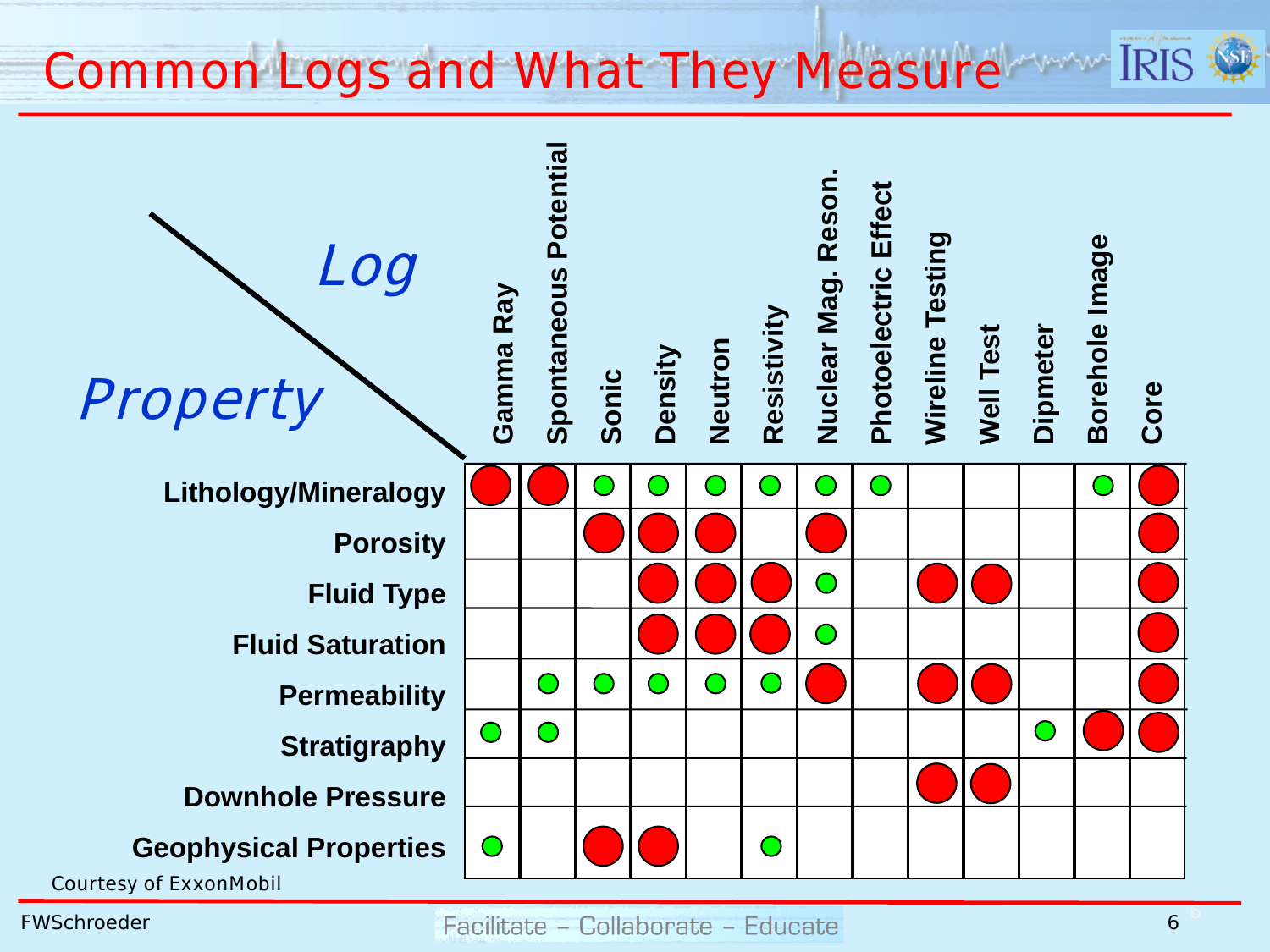

Gamma Ray
Spontaneous Potential
Sonic
Density
Neutron
Resistivity
Nuclear Mag. Reson.
Photoelectric Effect
Wireline Testing
Well Test
Dipmeter
Borehole Image
Core
# Common Logs and What They Measure

Log
Property
Lithology/Mineralogy
Porosity
Fluid Type
Fluid Saturation
Permeability
Stratigraphy
Downhole Pressure
Geophysical Properties

Courtesy of ExxonMobil